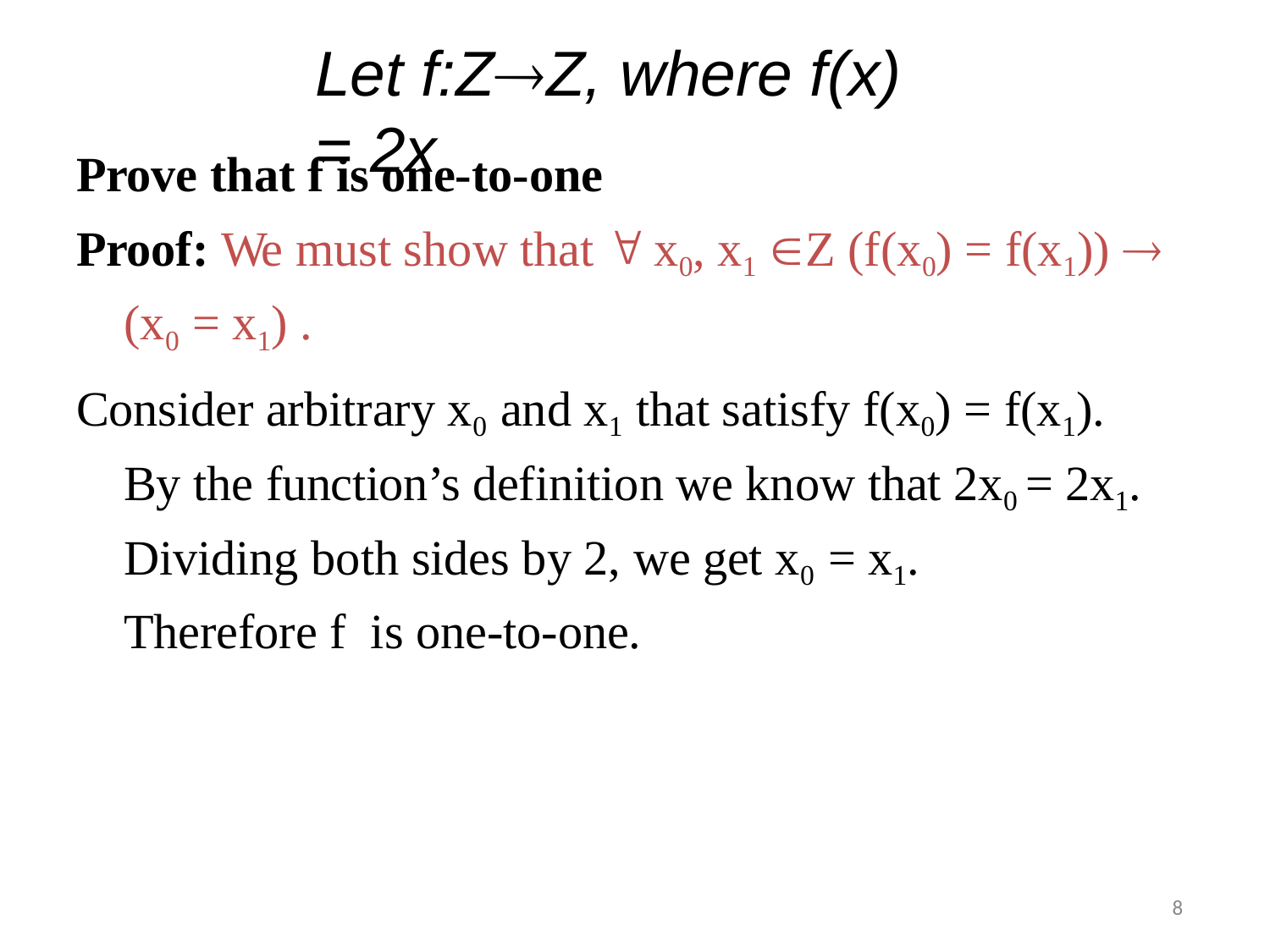

# Let f:Z→Z, where f(x) = 2x
Prove that f is one-to-one
Proof: We must show that ∀ x0, x1 ∈Z (f(x0) = f(x1)) →
(x0 = x1) .
Consider arbitrary x0 and x1 that satisfy f(x0) = f(x1).
By the function’s definition we know that 2x0 = 2x1.  Dividing both sides by 2, we get x0 = x1.	Therefore f  is one-to-one.
8